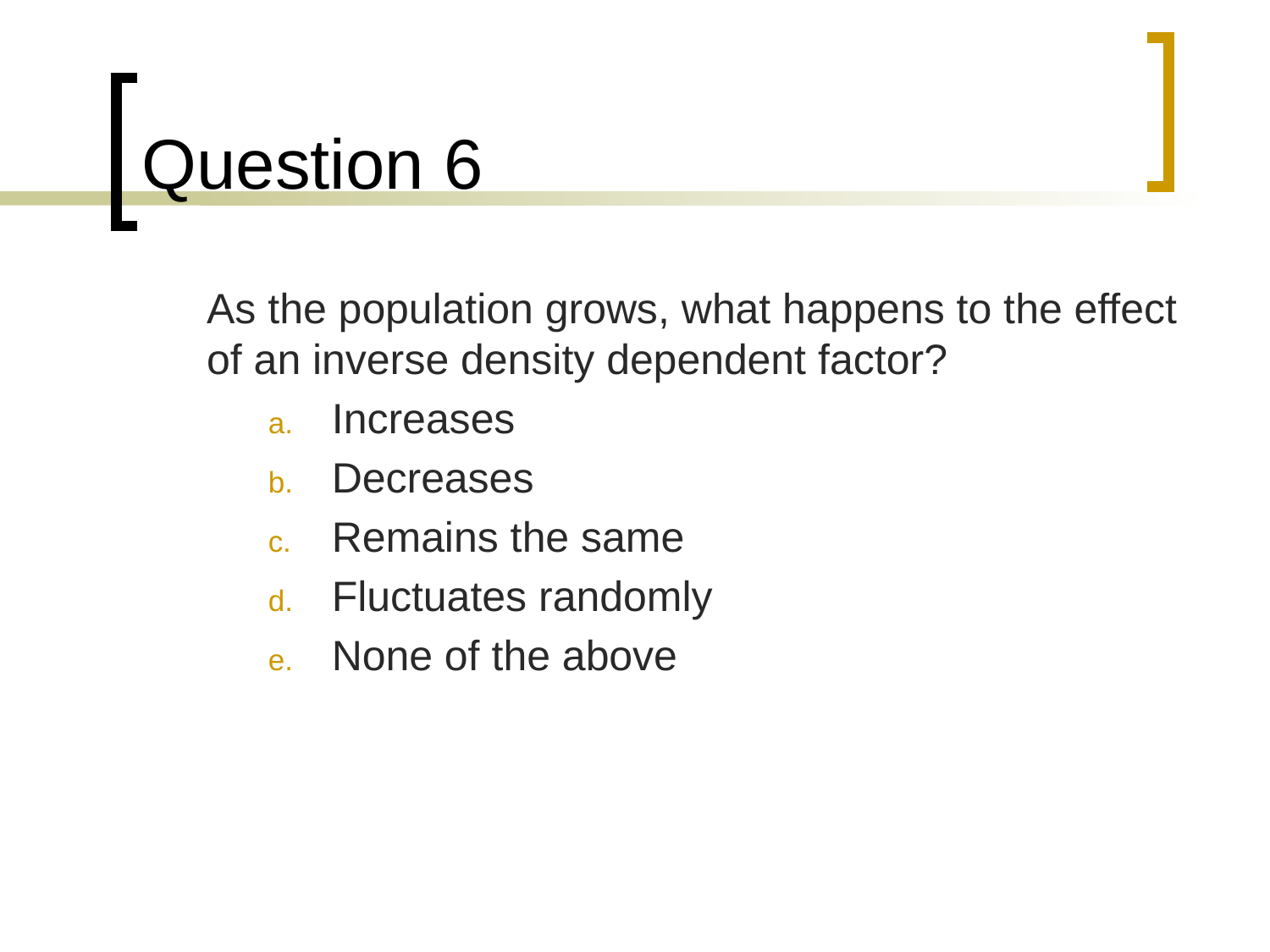

# Question 6
	As the population grows, what happens to the effect of an inverse density dependent factor?
Increases
Decreases
Remains the same
Fluctuates randomly
None of the above